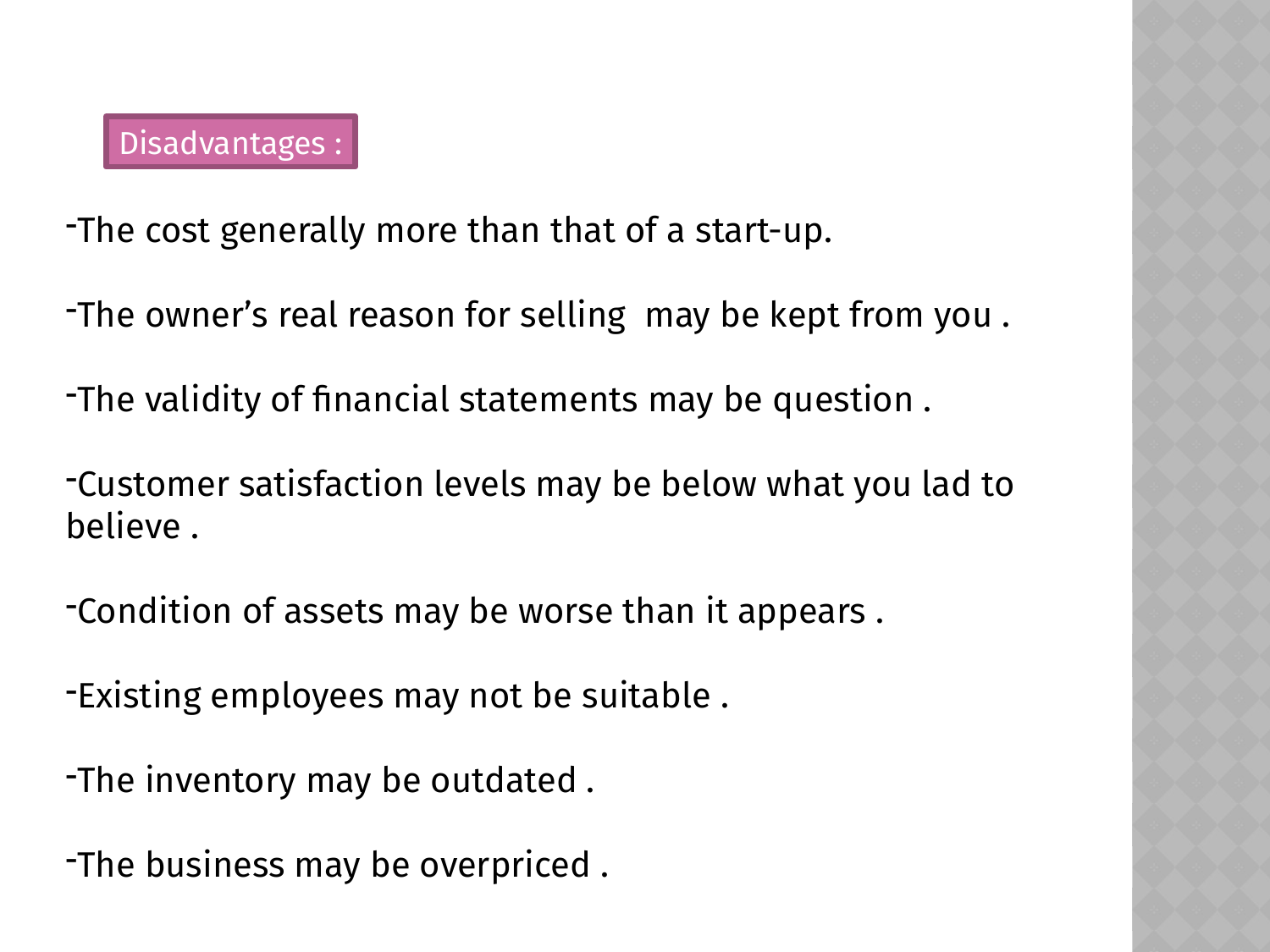

Disadvantages :
The cost generally more than that of a start-up.

The owner’s real reason for selling  may be kept from you .

The validity of financial statements may be question .

Customer satisfaction levels may be below what you lad to believe .

Condition of assets may be worse than it appears .

Existing employees may not be suitable .

The inventory may be outdated .

The business may be overpriced .